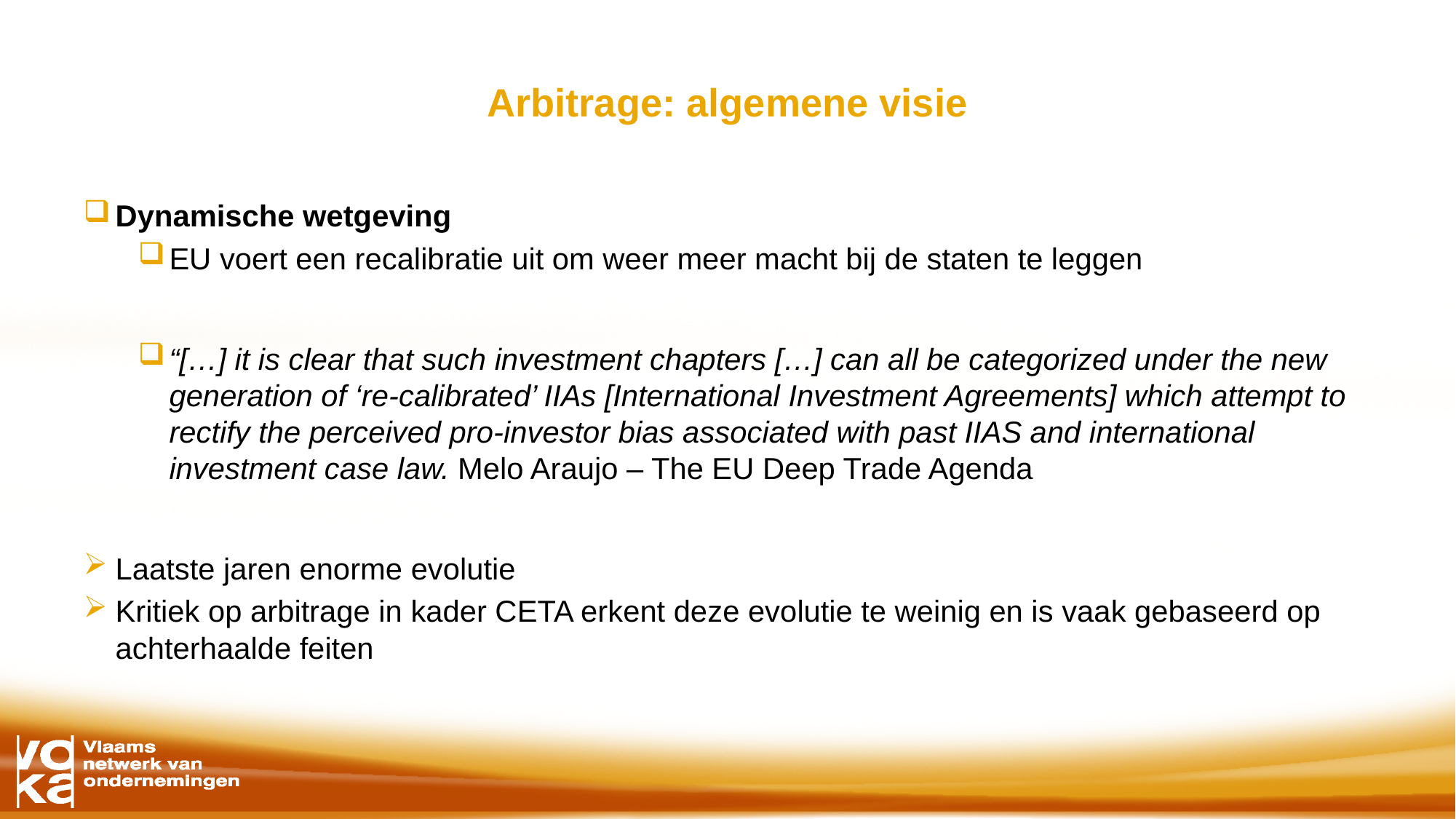

# Arbitrage: algemene visie
Dynamische wetgeving
EU voert een recalibratie uit om weer meer macht bij de staten te leggen

“[…] it is clear that such investment chapters […] can all be categorized under the new generation of ‘re-calibrated’ IIAs [International Investment Agreements] which attempt to rectify the perceived pro-investor bias associated with past IIAS and international investment case law. Melo Araujo – The EU Deep Trade Agenda

Laatste jaren enorme evolutie
Kritiek op arbitrage in kader CETA erkent deze evolutie te weinig en is vaak gebaseerd op achterhaalde feiten